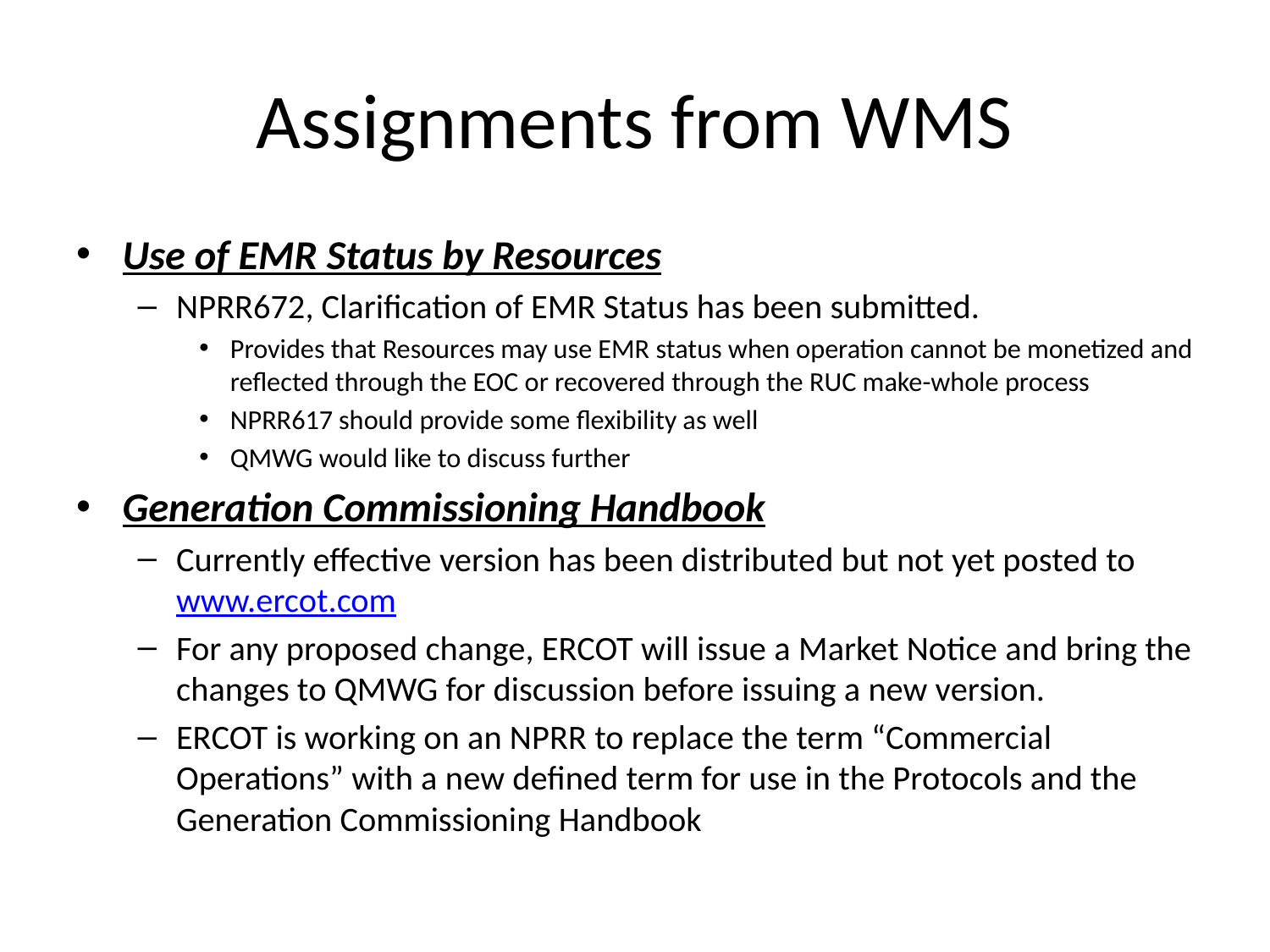

# Assignments from WMS
Use of EMR Status by Resources
NPRR672, Clarification of EMR Status has been submitted.
Provides that Resources may use EMR status when operation cannot be monetized and reflected through the EOC or recovered through the RUC make-whole process
NPRR617 should provide some flexibility as well
QMWG would like to discuss further
Generation Commissioning Handbook
Currently effective version has been distributed but not yet posted to www.ercot.com
For any proposed change, ERCOT will issue a Market Notice and bring the changes to QMWG for discussion before issuing a new version.
ERCOT is working on an NPRR to replace the term “Commercial Operations” with a new defined term for use in the Protocols and the Generation Commissioning Handbook